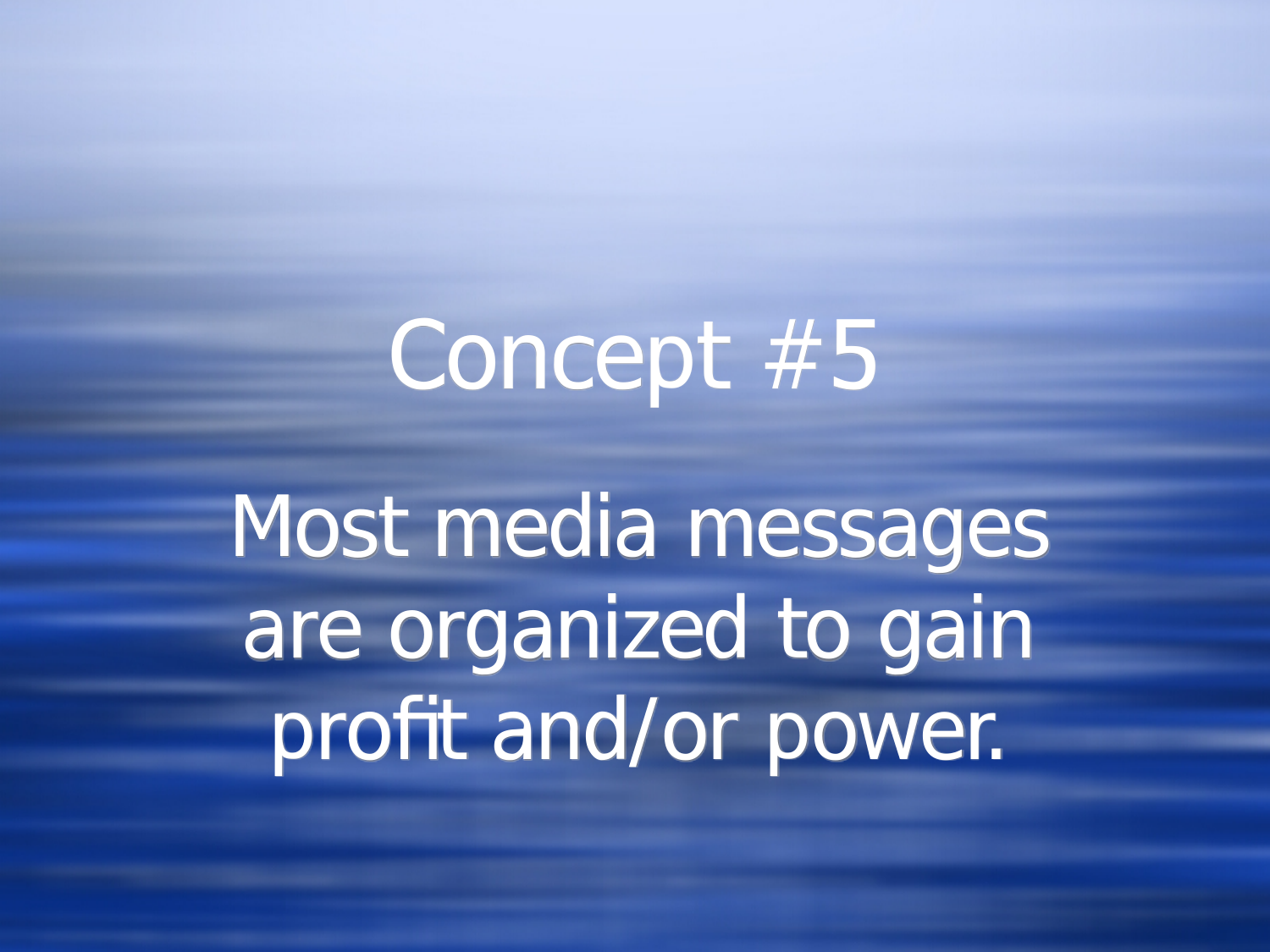

# Concept #5
Most media messages are organized to gain profit and/or power.